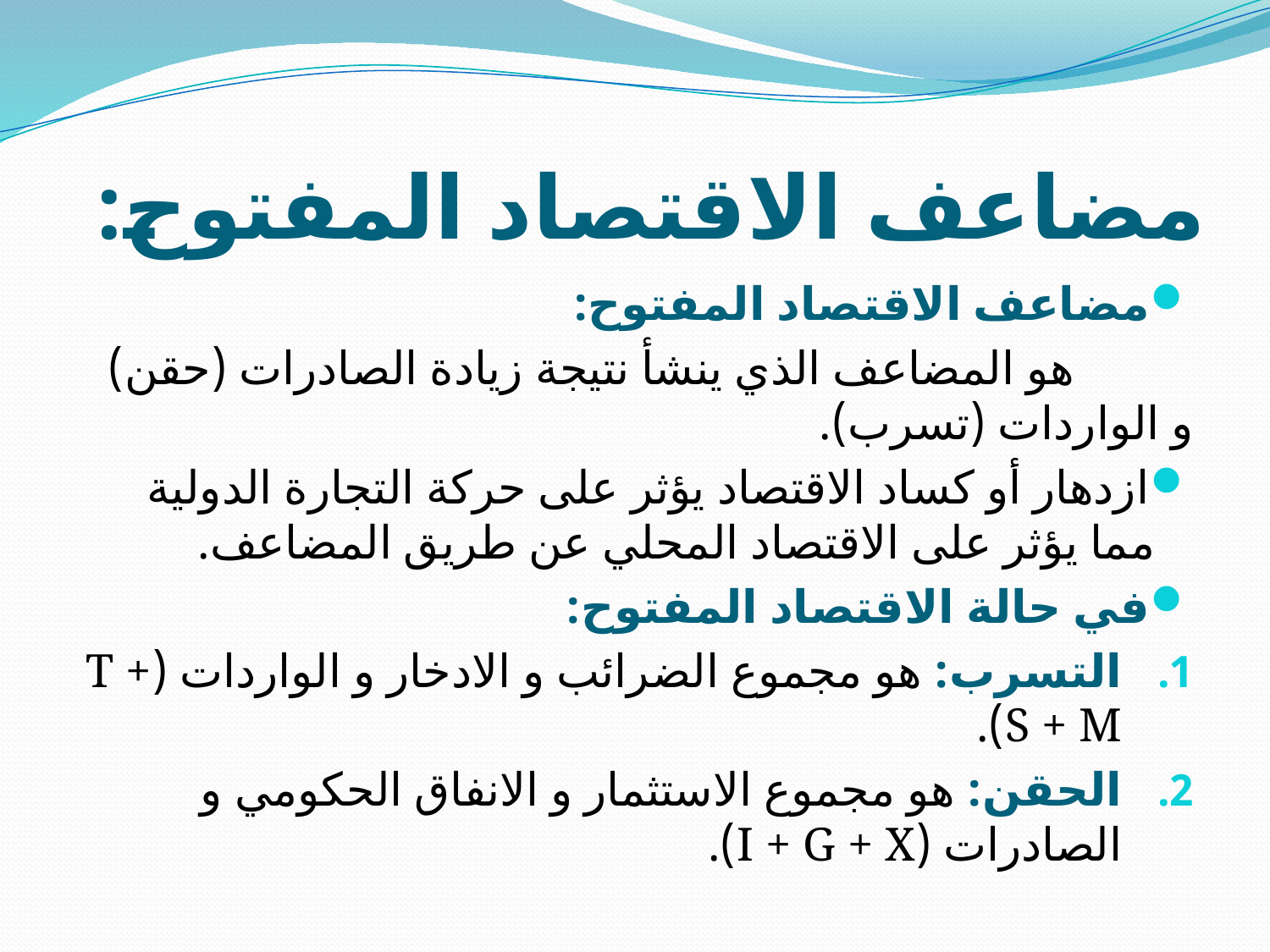

# مضاعف الاقتصاد المفتوح:
مضاعف الاقتصاد المفتوح:
          هو المضاعف الذي ينشأ نتيجة زيادة الصادرات (حقن) و الواردات (تسرب).
ازدهار أو كساد الاقتصاد يؤثر على حركة التجارة الدولية مما يؤثر على الاقتصاد المحلي عن طريق المضاعف.
في حالة الاقتصاد المفتوح:
التسرب: هو مجموع الضرائب و الادخار و الواردات (T + S + M).
الحقن: هو مجموع الاستثمار و الانفاق الحكومي و الصادرات (I + G + X).